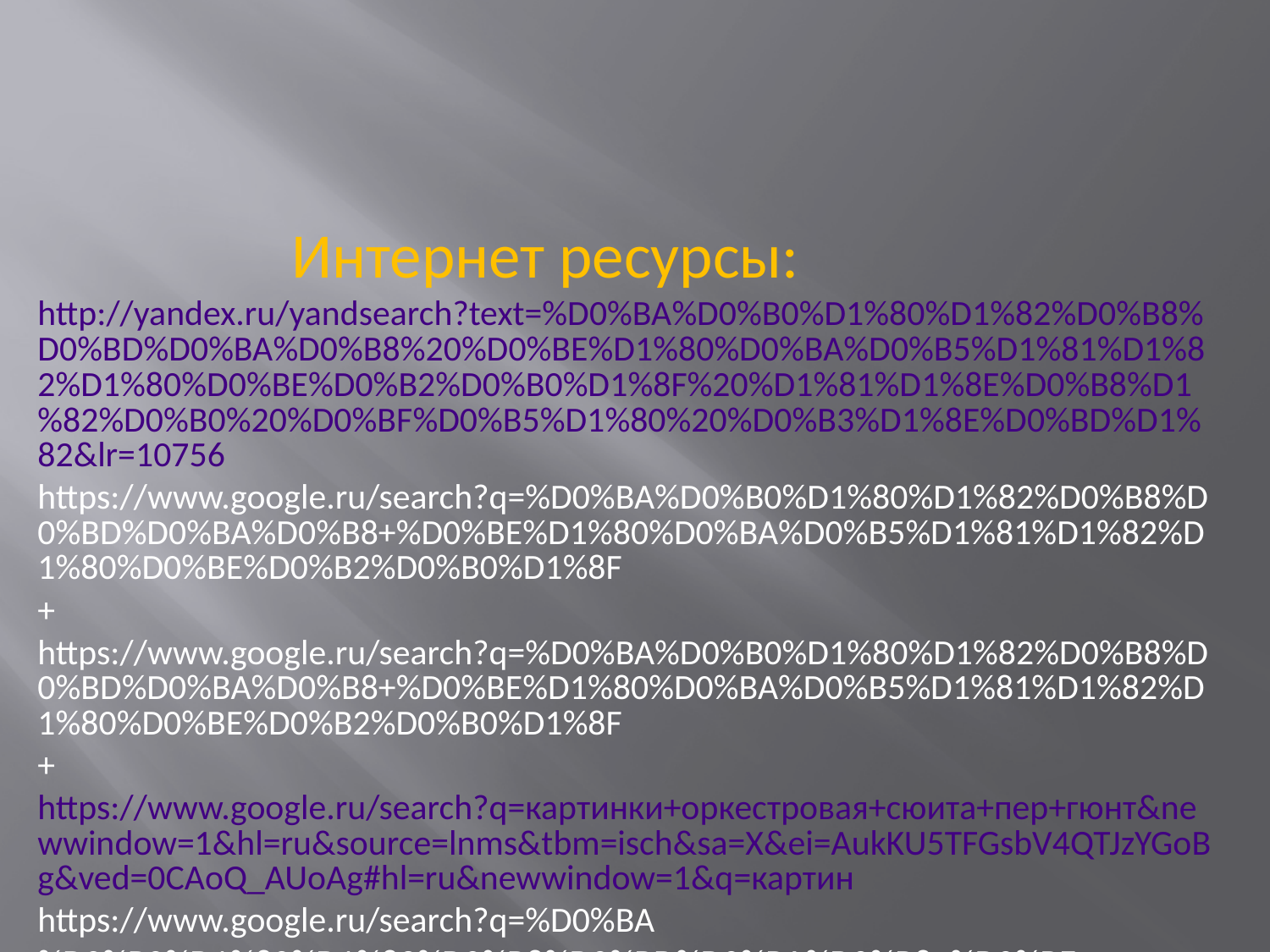

Интернет ресурсы:
http://yandex.ru/yandsearch?text=%D0%BA%D0%B0%D1%80%D1%82%D0%B8%D0%BD%D0%BA%D0%B8%20%D0%BE%D1%80%D0%BA%D0%B5%D1%81%D1%82%D1%80%D0%BE%D0%B2%D0%B0%D1%8F%20%D1%81%D1%8E%D0%B8%D1%82%D0%B0%20%D0%BF%D0%B5%D1%80%20%D0%B3%D1%8E%D0%BD%D1%82&lr=10756
https://www.google.ru/search?q=%D0%BA%D0%B0%D1%80%D1%82%D0%B8%D0%BD%D0%BA%D0%B8+%D0%BE%D1%80%D0%BA%D0%B5%D1%81%D1%82%D1%80%D0%BE%D0%B2%D0%B0%D1%8F+
https://www.google.ru/search?q=%D0%BA%D0%B0%D1%80%D1%82%D0%B8%D0%BD%D0%BA%D0%B8+%D0%BE%D1%80%D0%BA%D0%B5%D1%81%D1%82%D1%80%D0%BE%D0%B2%D0%B0%D1%8F+
https://www.google.ru/search?q=картинки+оркестровая+сюита+пер+гюнт&newwindow=1&hl=ru&source=lnms&tbm=isch&sa=X&ei=AukKU5TFGsbV4QTJzYGoBg&ved=0CAoQ_AUoAg#hl=ru&newwindow=1&q=картин
https://www.google.ru/search?q=%D0%BA%D0%B0%D1%80%D1%82%D0%B8%D0%BD%D0%BA%D0%B8+%D0%BE%D1%80%D0%BA%D0%B5%D1%81%D1%82%D1%80%D0%BE%D0%B2%D0%B0%D1%8F+